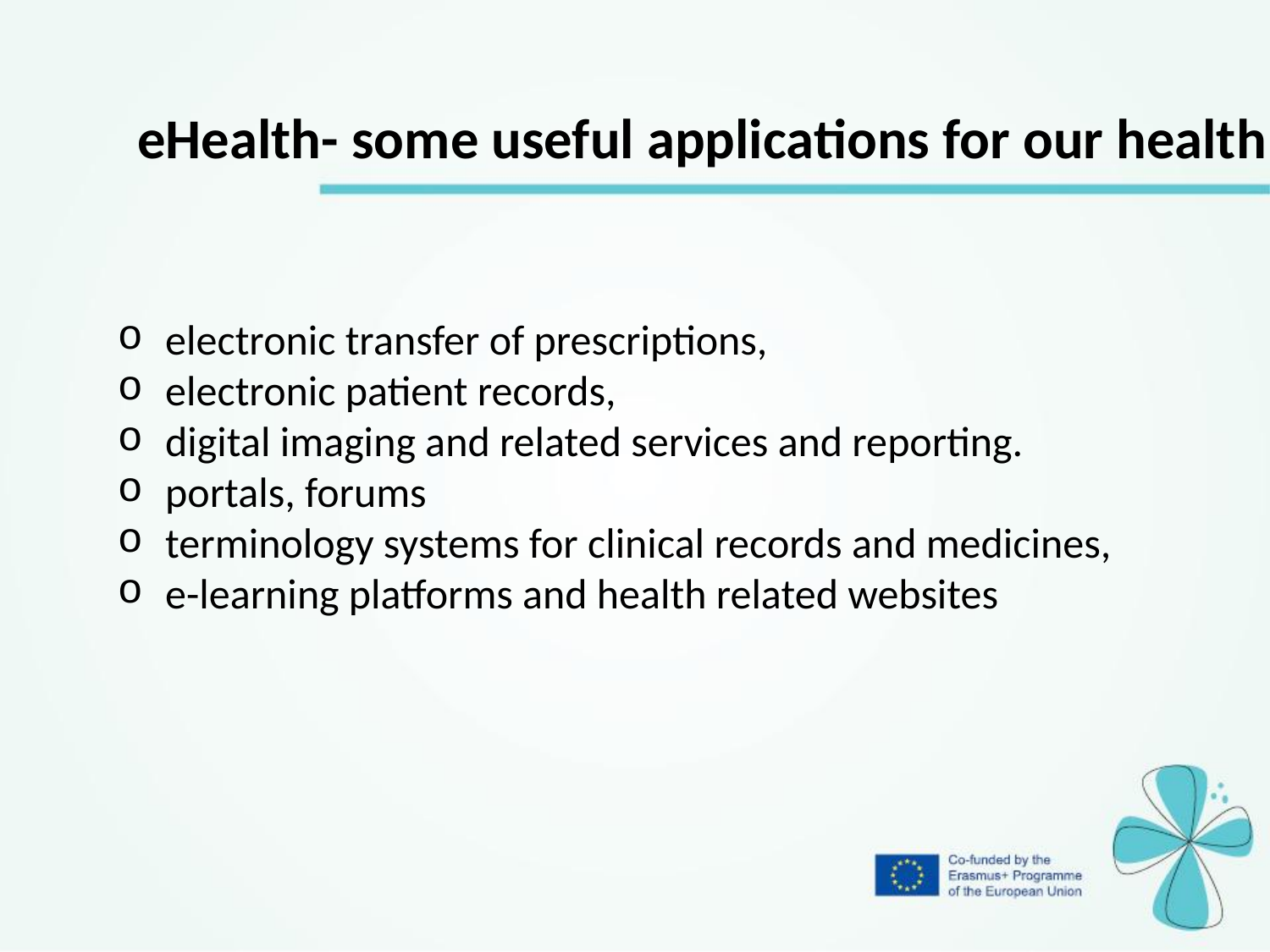

eHealth- some useful applications for our health
electronic transfer of prescriptions,
electronic patient records,
digital imaging and related services and reporting.
portals, forums
terminology systems for clinical records and medicines,
e-learning platforms and health related websites